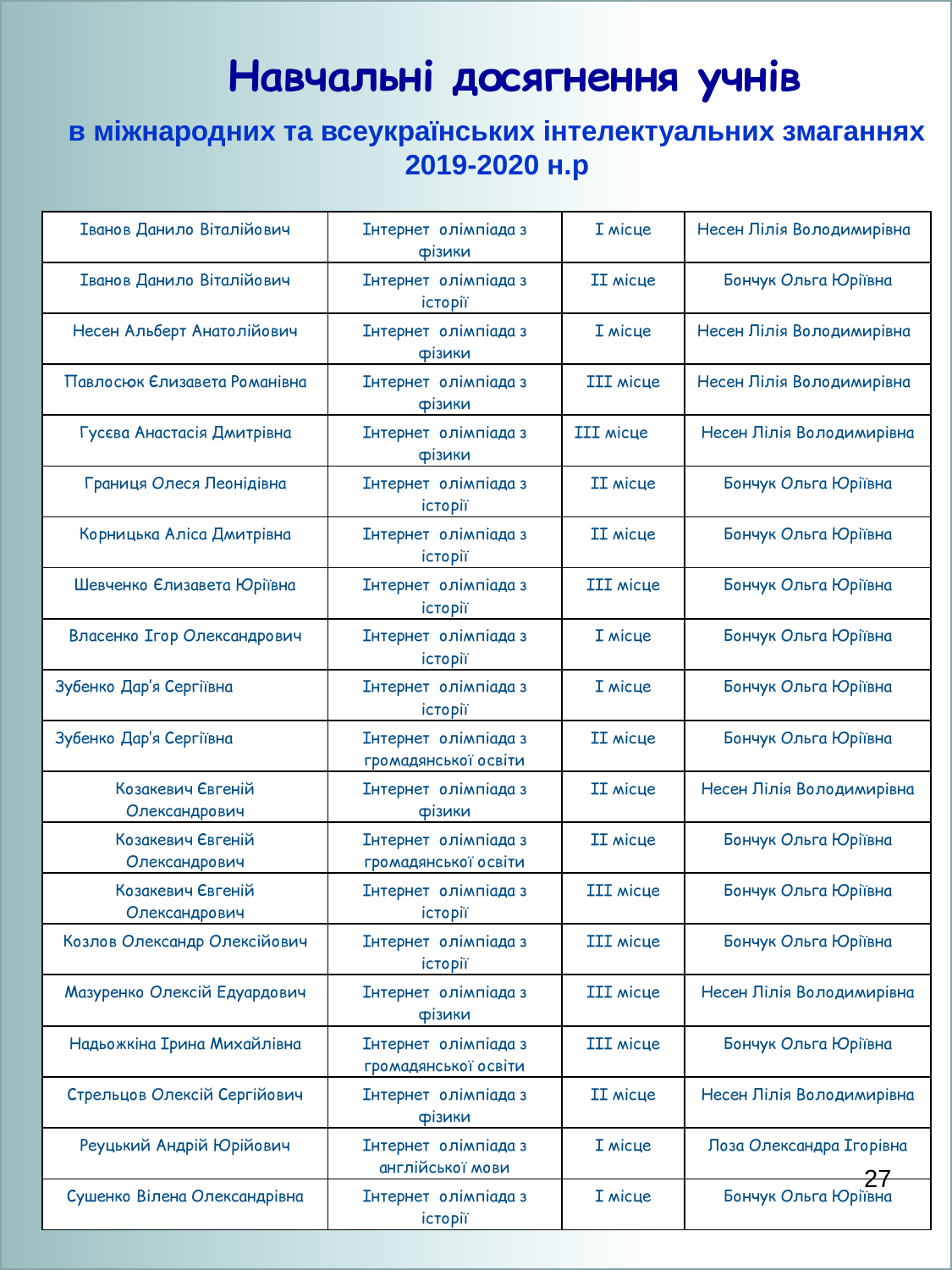

Навчальні досягнення учнів

 в міжнародних та всеукраїнських інтелектуальних змаганнях
2019-2020 н.р
| Іванов Данило Віталійович | Інтернет олімпіада з фізики | І місце | Несен Лілія Володимирівна |
| --- | --- | --- | --- |
| Іванов Данило Віталійович | Інтернет олімпіада з історії | ІІ місце | Бончук Ольга Юріївна |
| Несен Альберт Анатолійович | Інтернет олімпіада з фізики | І місце | Несен Лілія Володимирівна |
| Павлосюк Єлизавета Романівна | Інтернет олімпіада з фізики | ІІІ місце | Несен Лілія Володимирівна |
| Гусєва Анастасія Дмитрівна | Інтернет олімпіада з фізики | ІІІ місце | Несен Лілія Володимирівна |
| Границя Олеся Леонідівна | Інтернет олімпіада з історії | ІІ місце | Бончук Ольга Юріївна |
| Корницька Аліса Дмитрівна | Інтернет олімпіада з історії | ІІ місце | Бончук Ольга Юріївна |
| Шевченко Єлизавета Юріївна | Інтернет олімпіада з історії | ІІІ місце | Бончук Ольга Юріївна |
| Власенко Ігор Олександрович | Інтернет олімпіада з історії | І місце | Бончук Ольга Юріївна |
| Зубенко Дар’я Cергіївна | Інтернет олімпіада з історії | І місце | Бончук Ольга Юріївна |
| Зубенко Дар’я Cергіївна | Інтернет олімпіада з громадянської освіти | ІІ місце | Бончук Ольга Юріївна |
| Козакевич Євгеній Олександрович | Інтернет олімпіада з фізики | ІІ місце | Несен Лілія Володимирівна |
| Козакевич Євгеній Олександрович | Інтернет олімпіада з громадянської освіти | ІІ місце | Бончук Ольга Юріївна |
| Козакевич Євгеній Олександрович | Інтернет олімпіада з історії | ІІІ місце | Бончук Ольга Юріївна |
| Козлов Олександр Олексійович | Інтернет олімпіада з історії | ІІІ місце | Бончук Ольга Юріївна |
| Мазуренко Олексій Едуардович | Інтернет олімпіада з фізики | ІІІ місце | Несен Лілія Володимирівна |
| Надьожкіна Ірина Михайлівна | Інтернет олімпіада з громадянської освіти | ІІІ місце | Бончук Ольга Юріївна |
| Стрельцов Олексій Сергійович | Інтернет олімпіада з фізики | ІІ місце | Несен Лілія Володимирівна |
| Реуцький Андрій Юрійович | Інтернет олімпіада з англійської мови | І місце | Лоза Олександра Ігорівна |
| Сушенко Вілена Олександрівна | Інтернет олімпіада з історії | І місце | Бончук Ольга Юріївна |

27